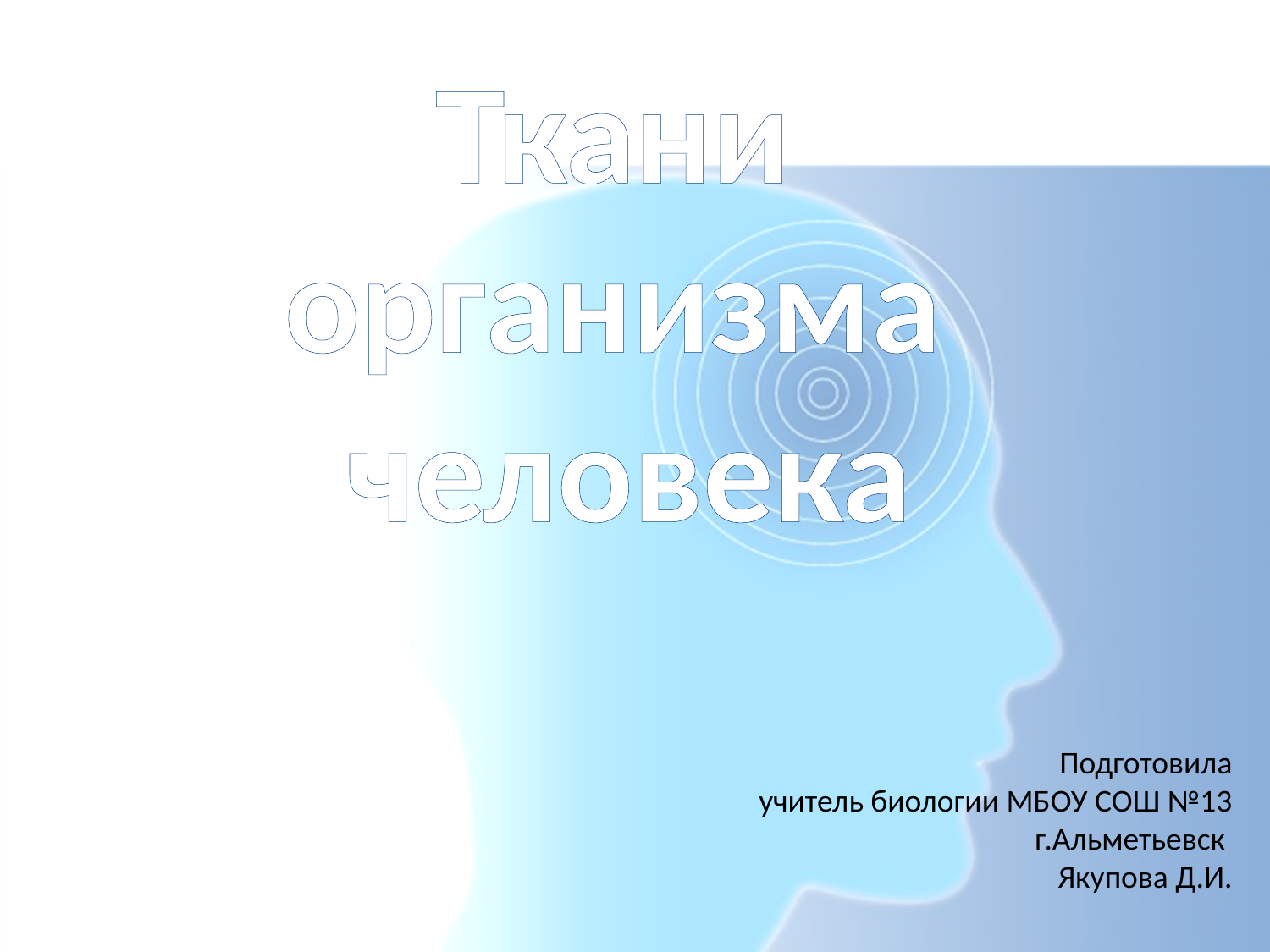

# Ткани организма человека
Подготовила
 учитель биологии МБОУ СОШ №13 г.Альметьевск
Якупова Д.И.